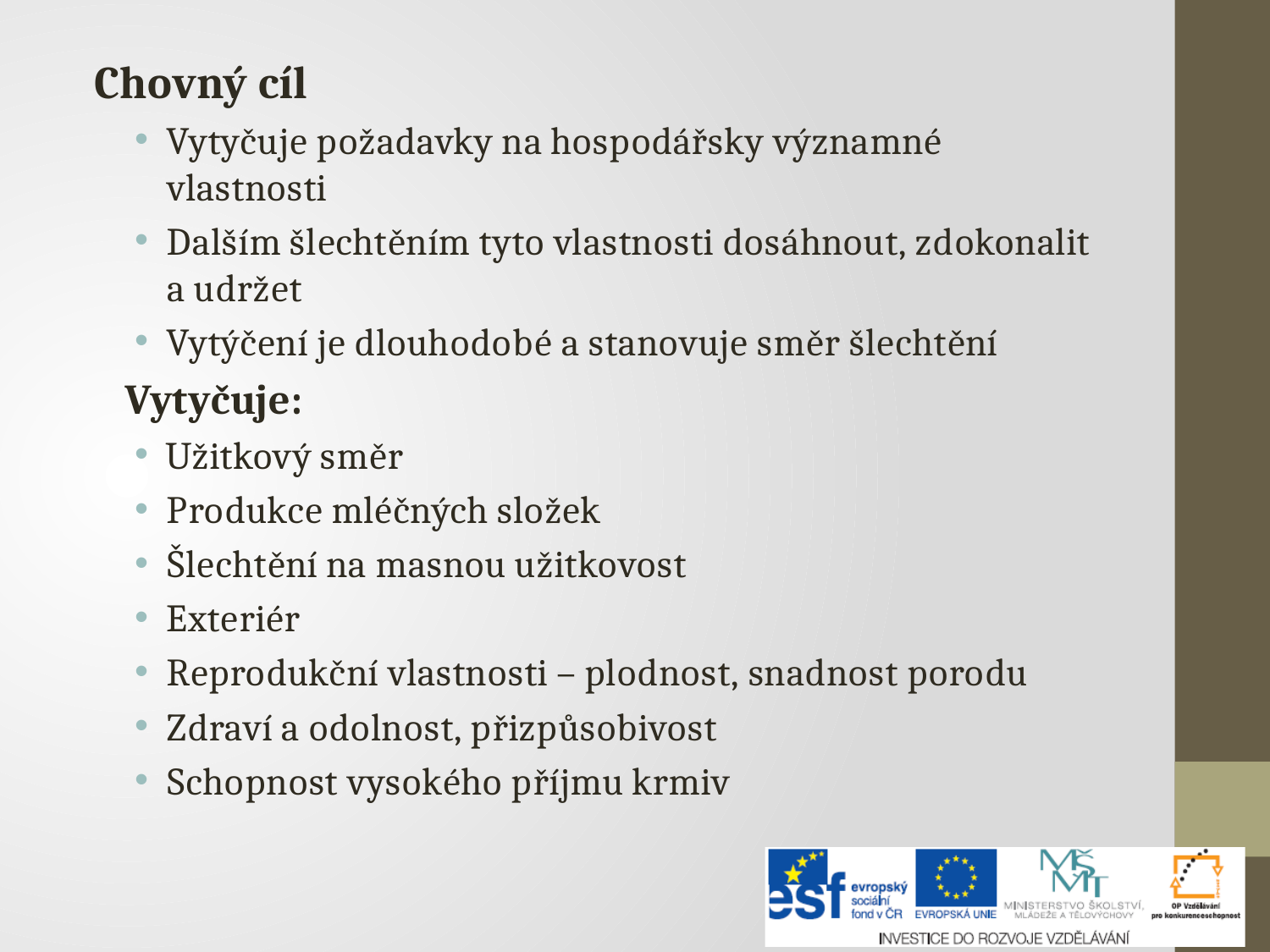

Chovný cíl
Vytyčuje požadavky na hospodářsky významné vlastnosti
Dalším šlechtěním tyto vlastnosti dosáhnout, zdokonalit a udržet
Vytýčení je dlouhodobé a stanovuje směr šlechtění
	Vytyčuje:
Užitkový směr
Produkce mléčných složek
Šlechtění na masnou užitkovost
Exteriér
Reprodukční vlastnosti – plodnost, snadnost porodu
Zdraví a odolnost, přizpůsobivost
Schopnost vysokého příjmu krmiv